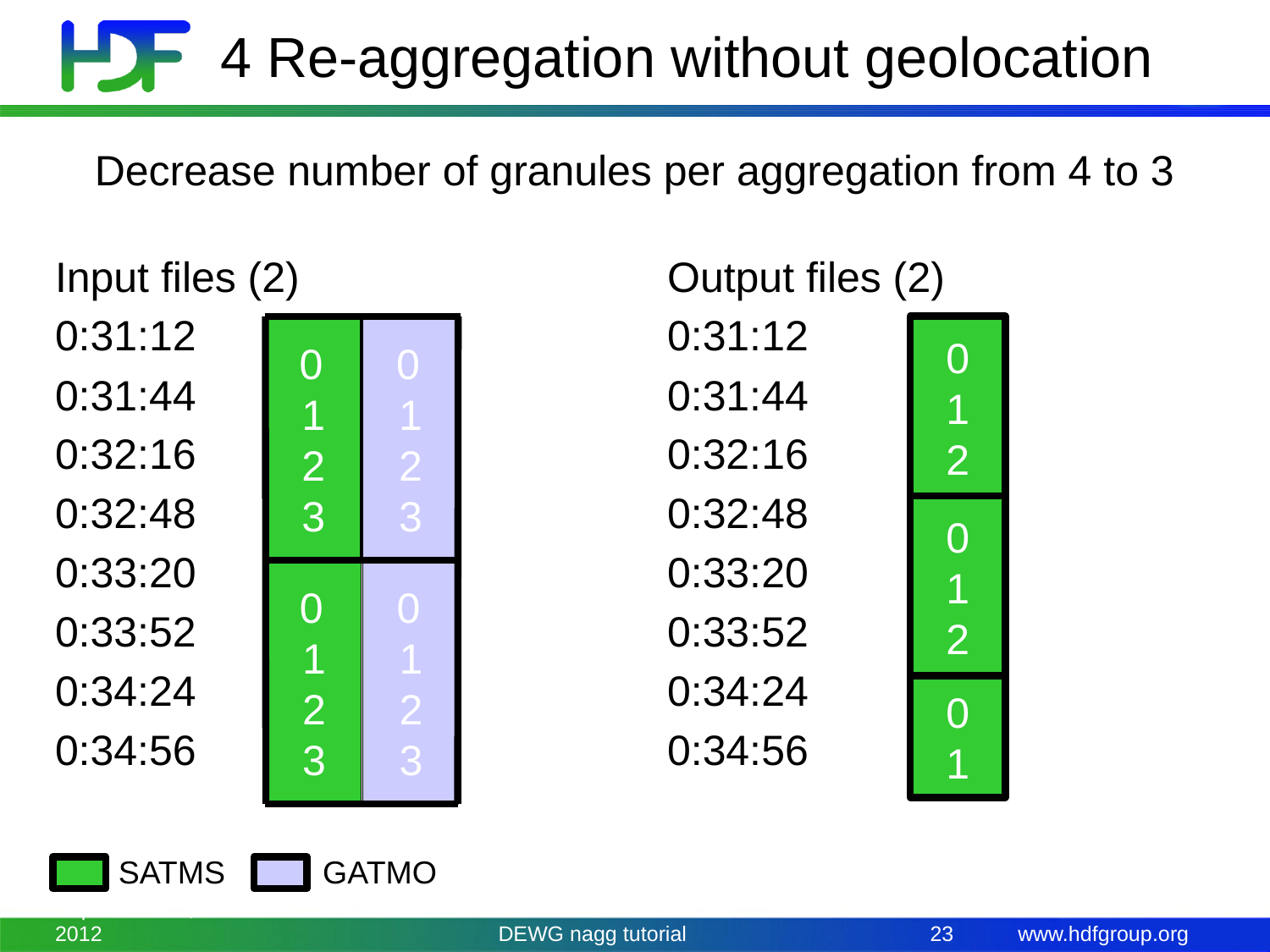

# 4 Re-aggregation without geolocation
Decrease number of granules per aggregation from 4 to 3
Input files (2)
0:31:12
0:31:44
0:32:16
0:32:48
0:33:20
0:33:52
0:34:24
0:34:56

Output files (2)
0:31:12
0:31:44
0:32:16
0:32:48
0:33:20
0:33:52
0:34:24
0:34:56

0
1
2
0
1
2
0
1
  0
  1
  2
  3
  0
  1
  2
  3
  0
  1
  2
  3
  0
  1
  2
  3
SATMS           GATMO

September 25, 2012
DEWG nagg tutorial
23